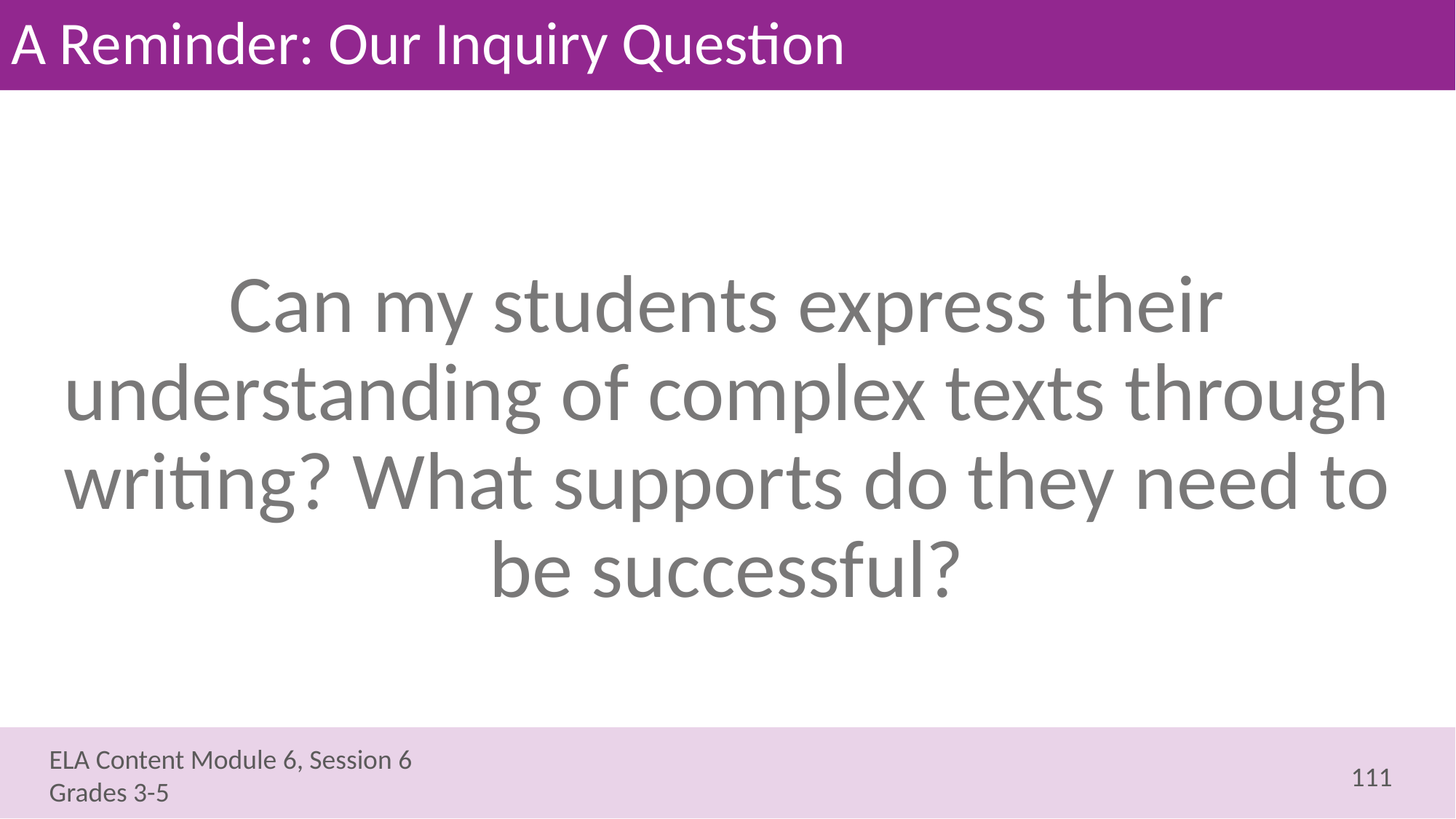

# A Reminder: Our Inquiry Question

Can my students express their understanding of complex texts through writing? What supports do they need to be successful?

111